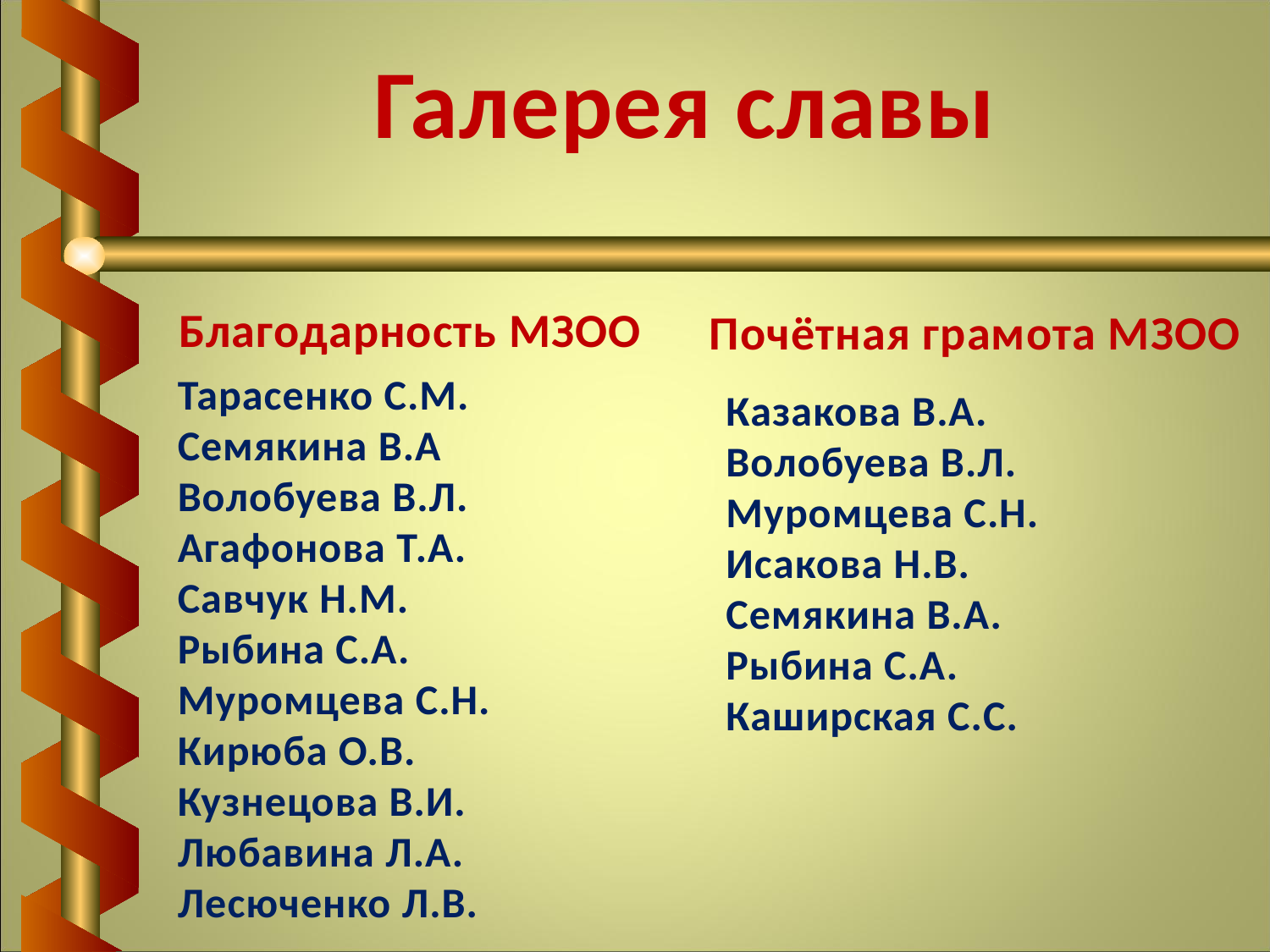

# Галерея славы
Благодарность МЗОО
Почётная грамота МЗОО
Тарасенко С.М.
Семякина В.А
Волобуева В.Л.
Агафонова Т.А.
Савчук Н.М.
Рыбина С.А.
Муромцева С.Н.
Кирюба О.В.
Кузнецова В.И.
Любавина Л.А.
Лесюченко Л.В.
Казакова В.А.
Волобуева В.Л.
Муромцева С.Н.
Исакова Н.В.
Семякина В.А.
Рыбина С.А.
Каширская С.С.